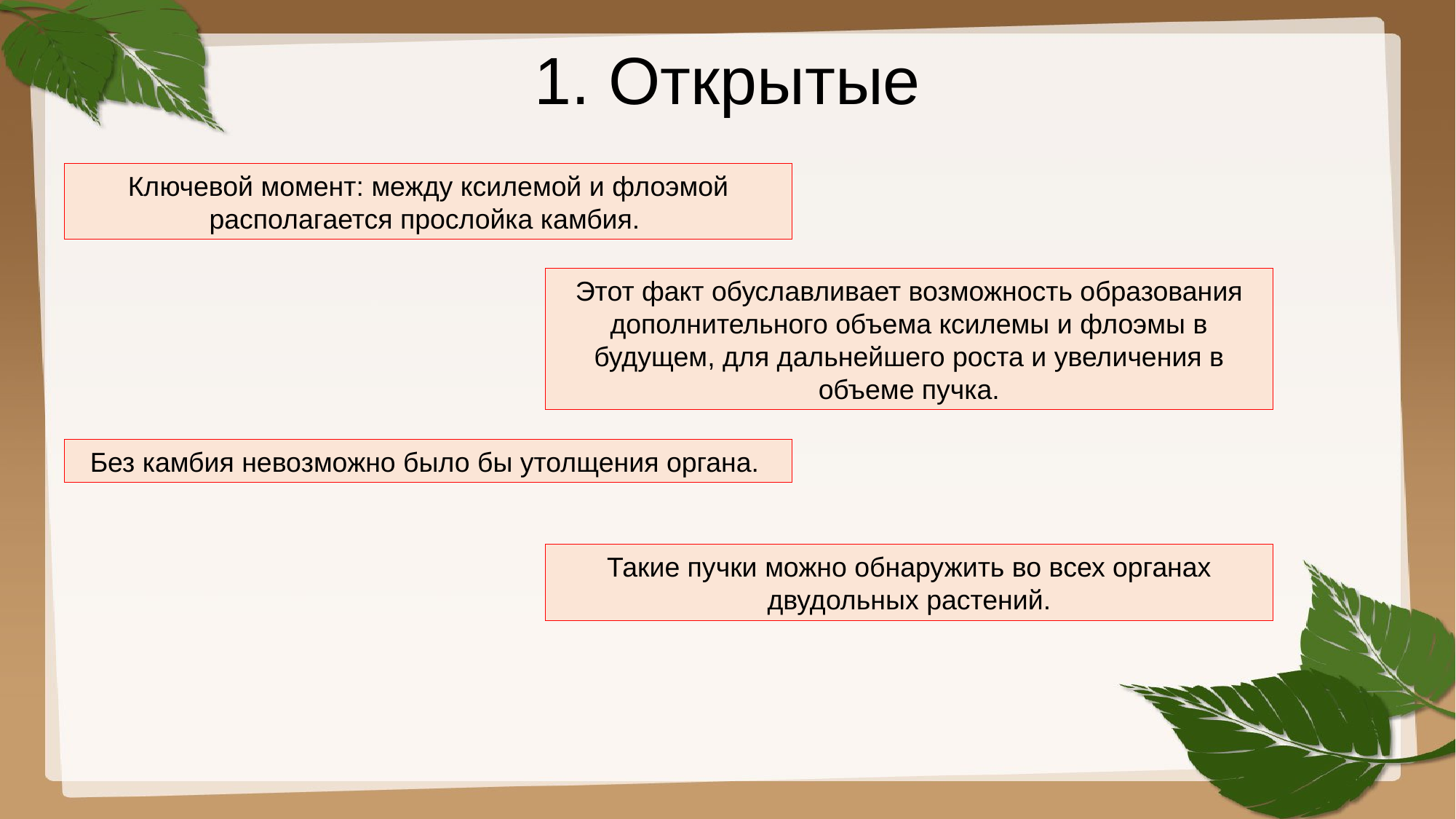

# 1. Открытые
Ключевой момент: между ксилемой и флоэмой располагается прослойка камбия.
Этот факт обуславливает возможность образования дополнительного объема ксилемы и флоэмы в будущем, для дальнейшего роста и увеличения в объеме пучка.
Без камбия невозможно было бы утолщения органа.
Такие пучки можно обнаружить во всех органах двудольных растений.